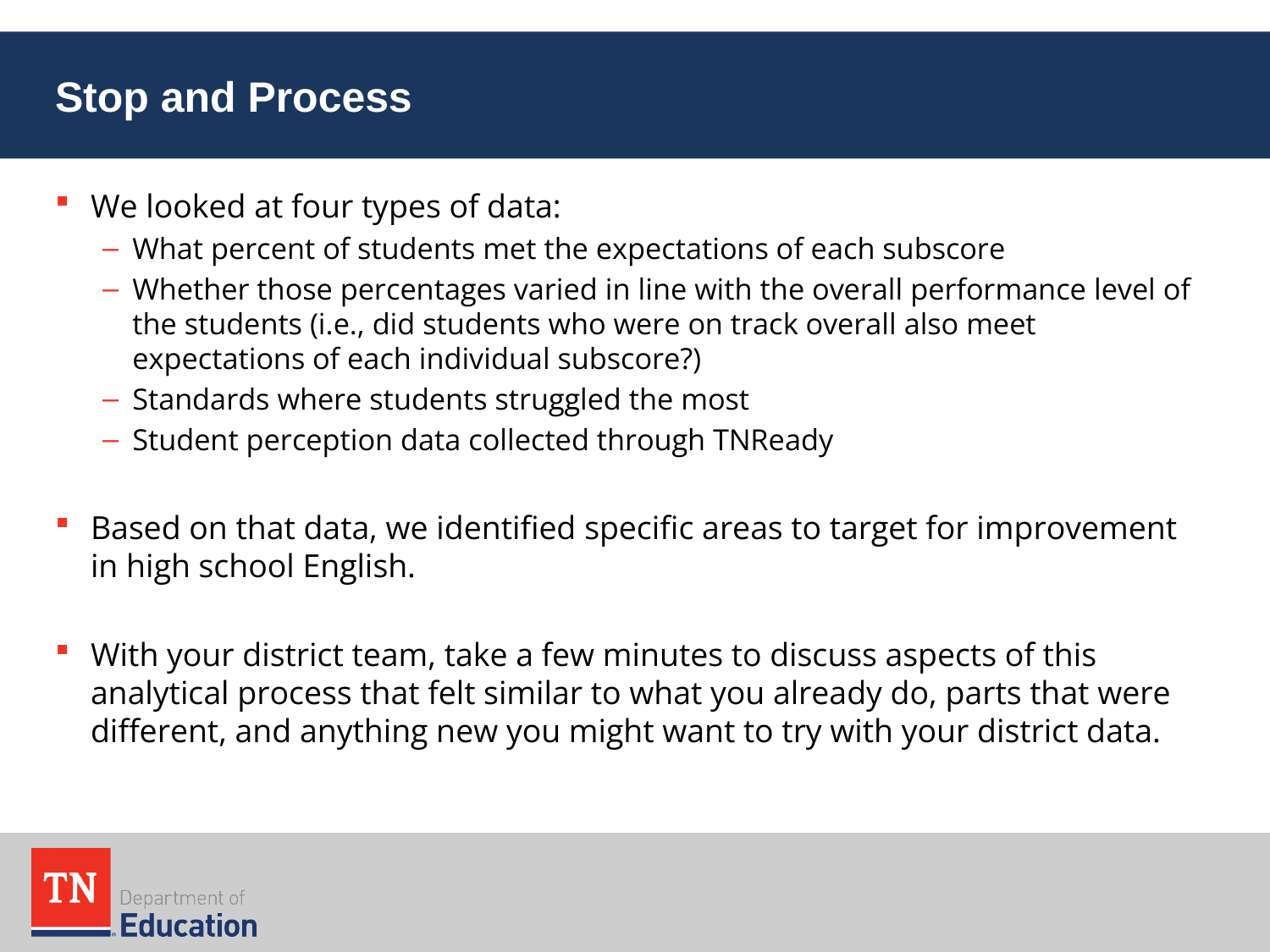

# Stop and Process
We looked at four types of data:
What percent of students met the expectations of each subscore
Whether those percentages varied in line with the overall performance level of the students (i.e., did students who were on track overall also meet expectations of each individual subscore?)
Standards where students struggled the most
Student perception data collected through TNReady

Based on that data, we identified specific areas to target for improvement in high school English.

With your district team, take a few minutes to discuss aspects of this analytical process that felt similar to what you already do, parts that were different, and anything new you might want to try with your district data.